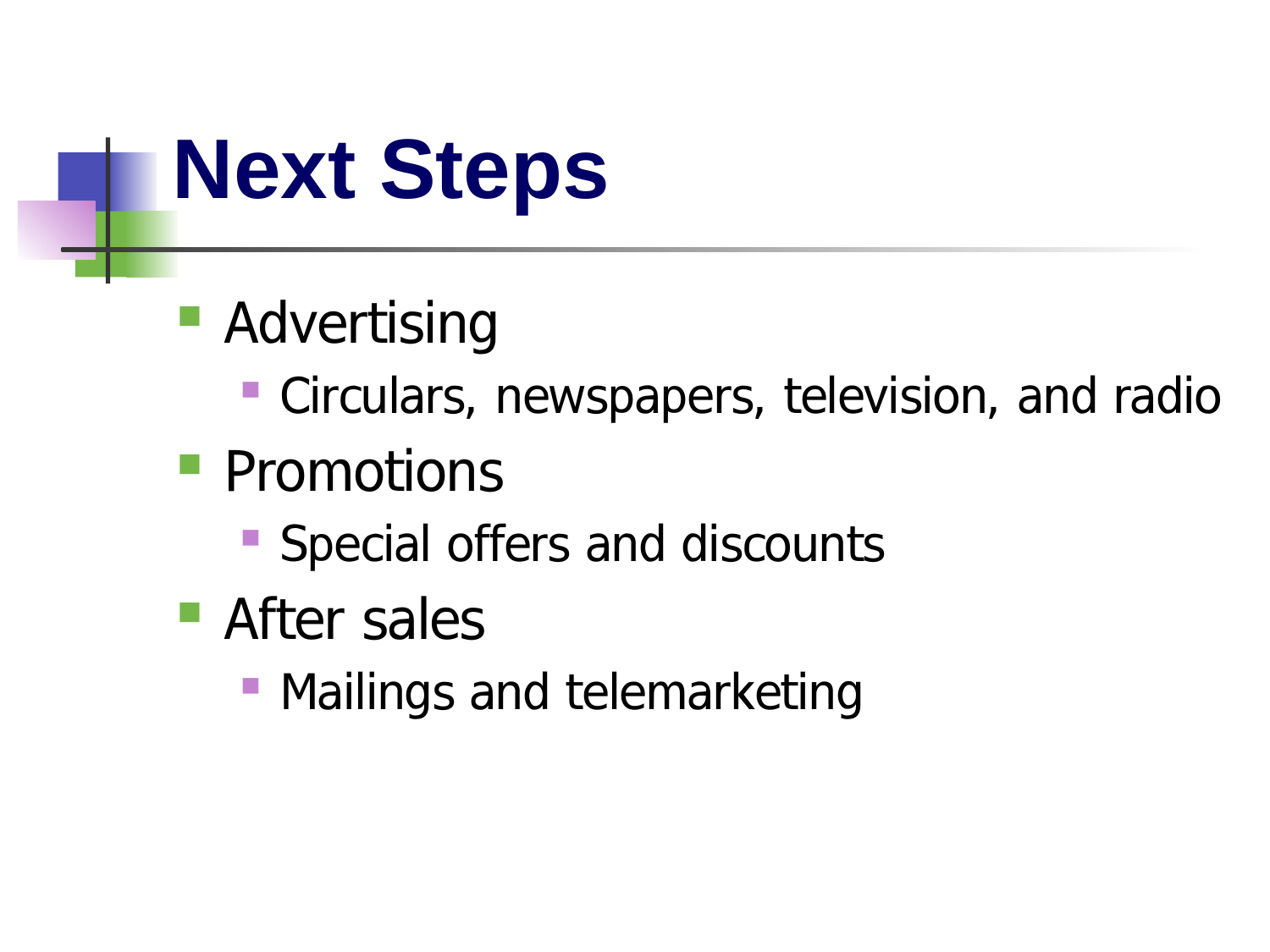

# Next Steps
Advertising
Circulars, newspapers, television, and radio
Promotions
Special offers and discounts
After sales
Mailings and telemarketing